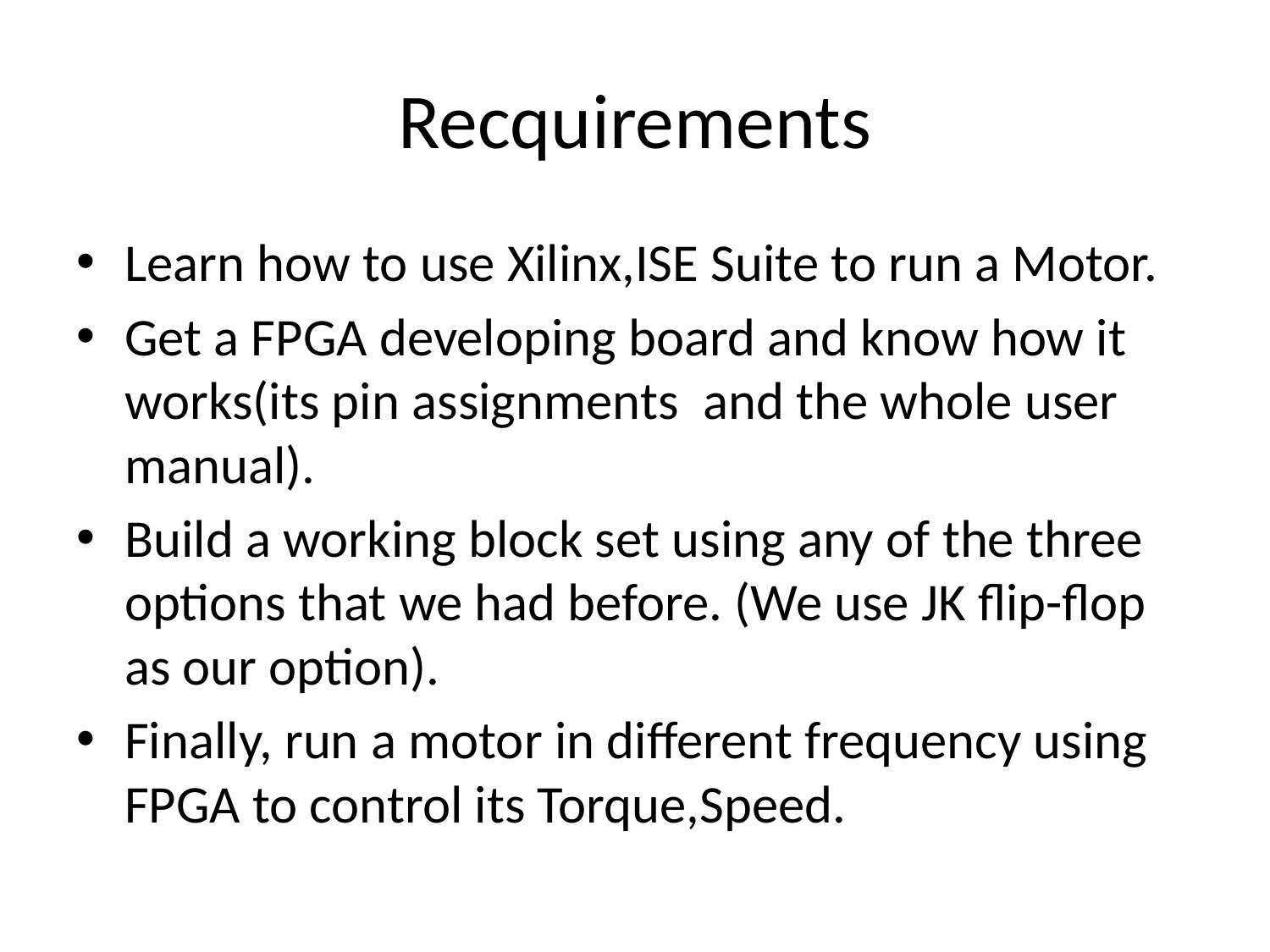

# Recquirements
Learn how to use Xilinx,ISE Suite to run a Motor.
Get a FPGA developing board and know how it works(its pin assignments  and the whole user manual).
Build a working block set using any of the three options that we had before. (We use JK flip-flop as our option).
Finally, run a motor in different frequency using FPGA to control its Torque,Speed.